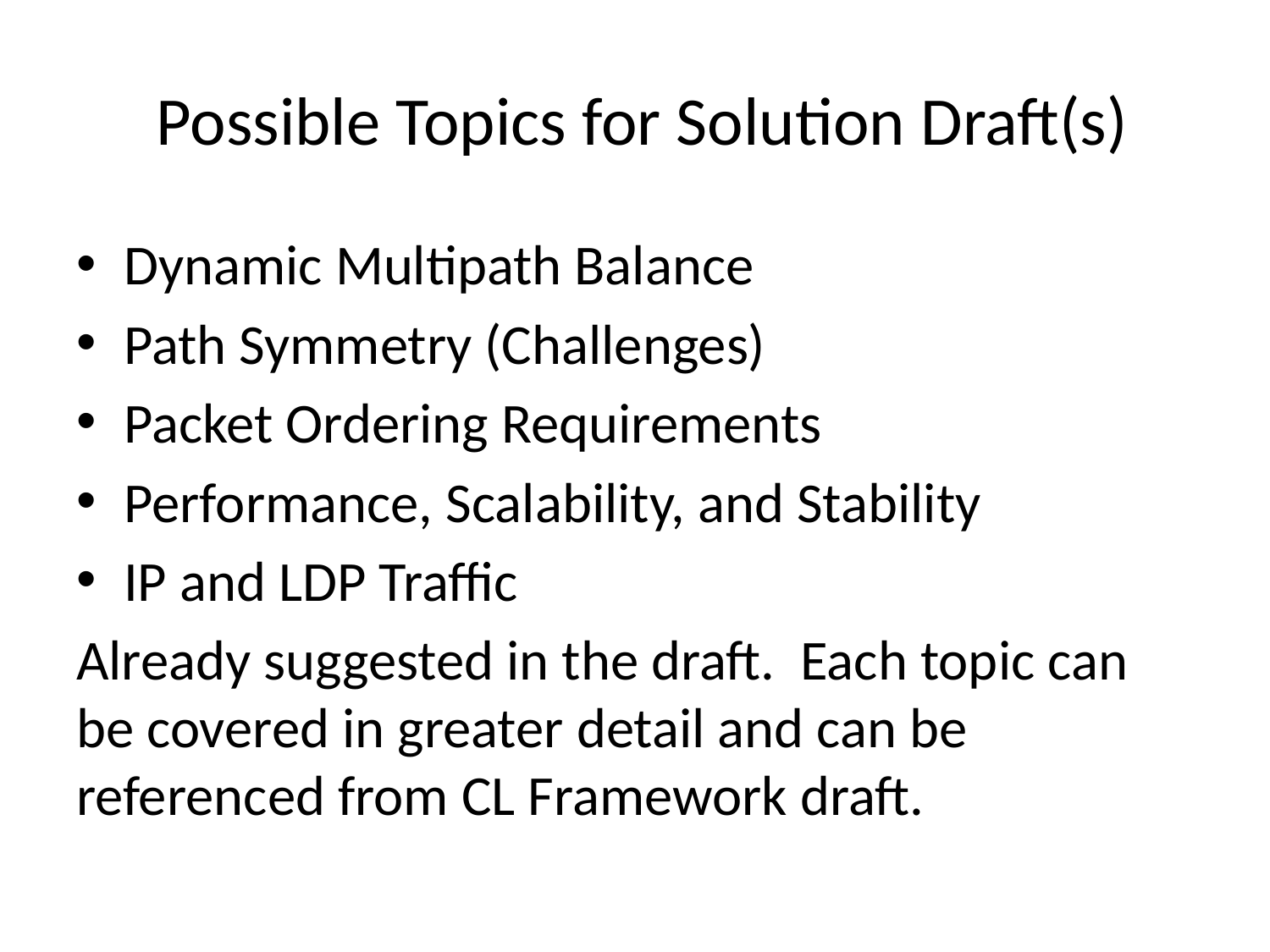

# Possible Topics for Solution Draft(s)
Dynamic Multipath Balance
Path Symmetry (Challenges)
Packet Ordering Requirements
Performance, Scalability, and Stability
IP and LDP Traffic
Already suggested in the draft.  Each topic can be covered in greater detail and can be referenced from CL Framework draft.